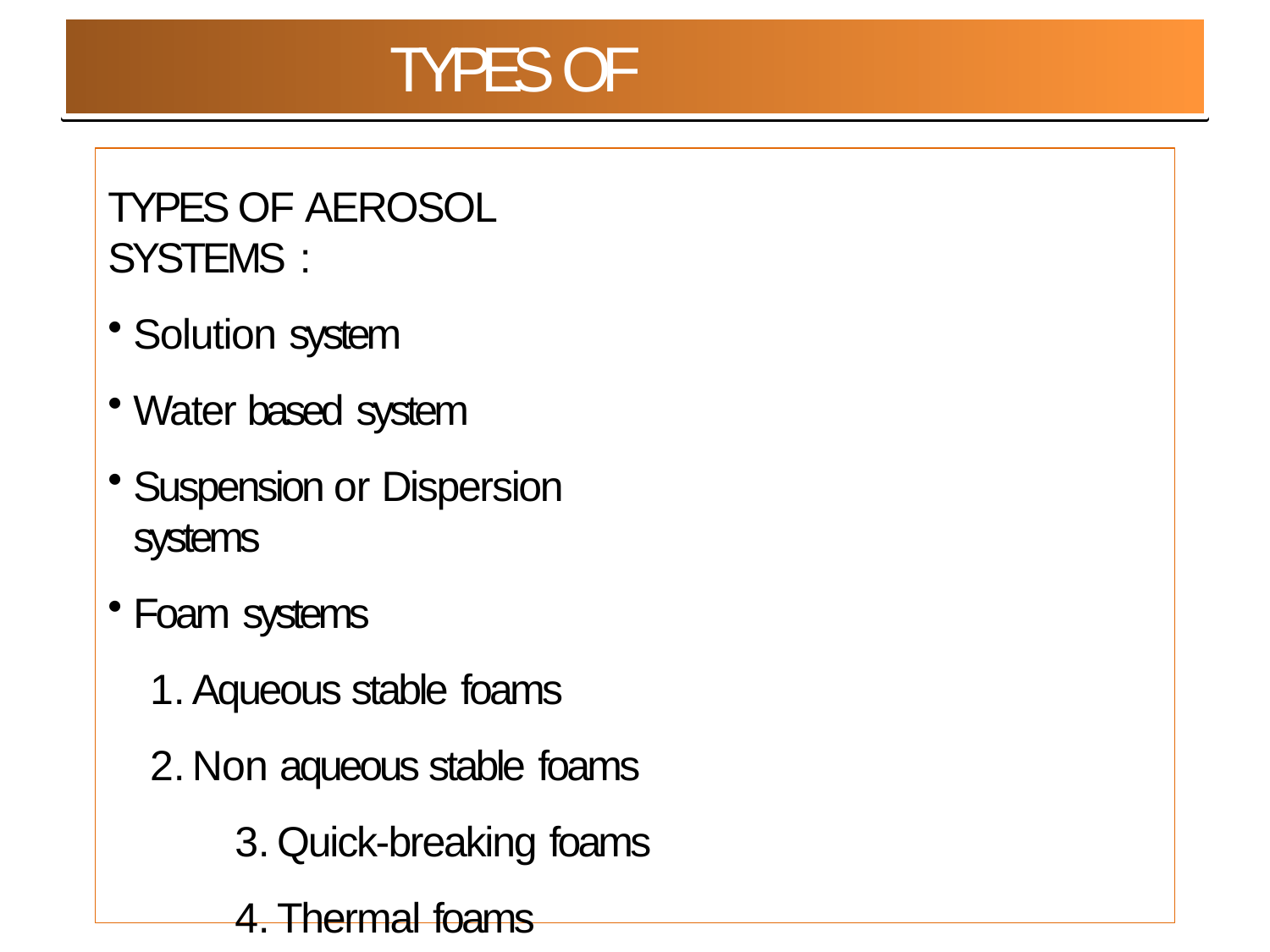

# TYPES OF SYSTEMS
T
Y
P
E
S
O
F
S
Y
S
T
E
M
S

TYPES OF AEROSOL SYSTEMS :
Solution system
Water based system
Suspension or Dispersion systems
Foam systems
Aqueous stable foams
Non aqueous stable foams
Quick-breaking foams
Thermal foams
Intranasal aerosols